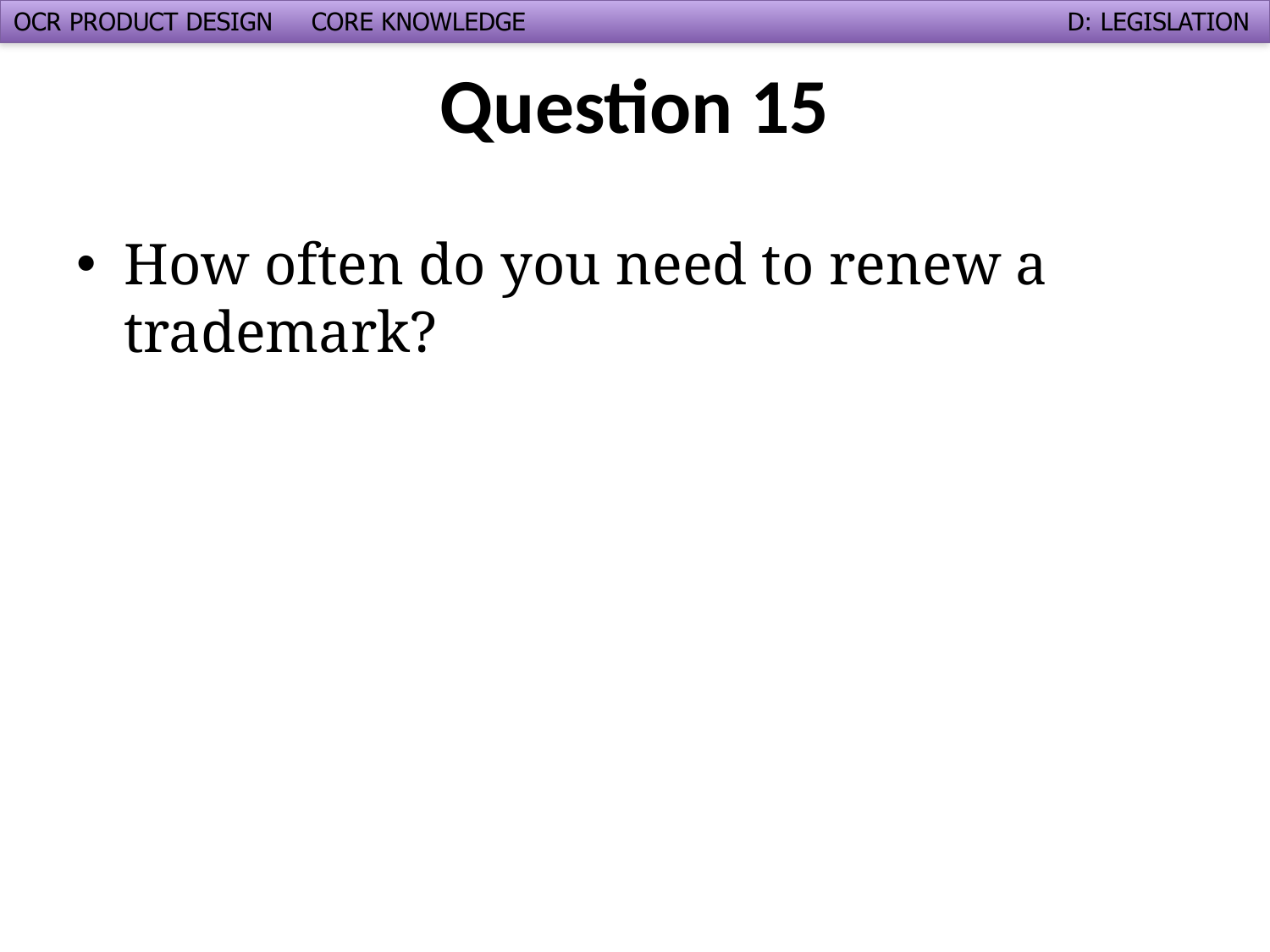

# Question 15
How often do you need to renew a trademark?